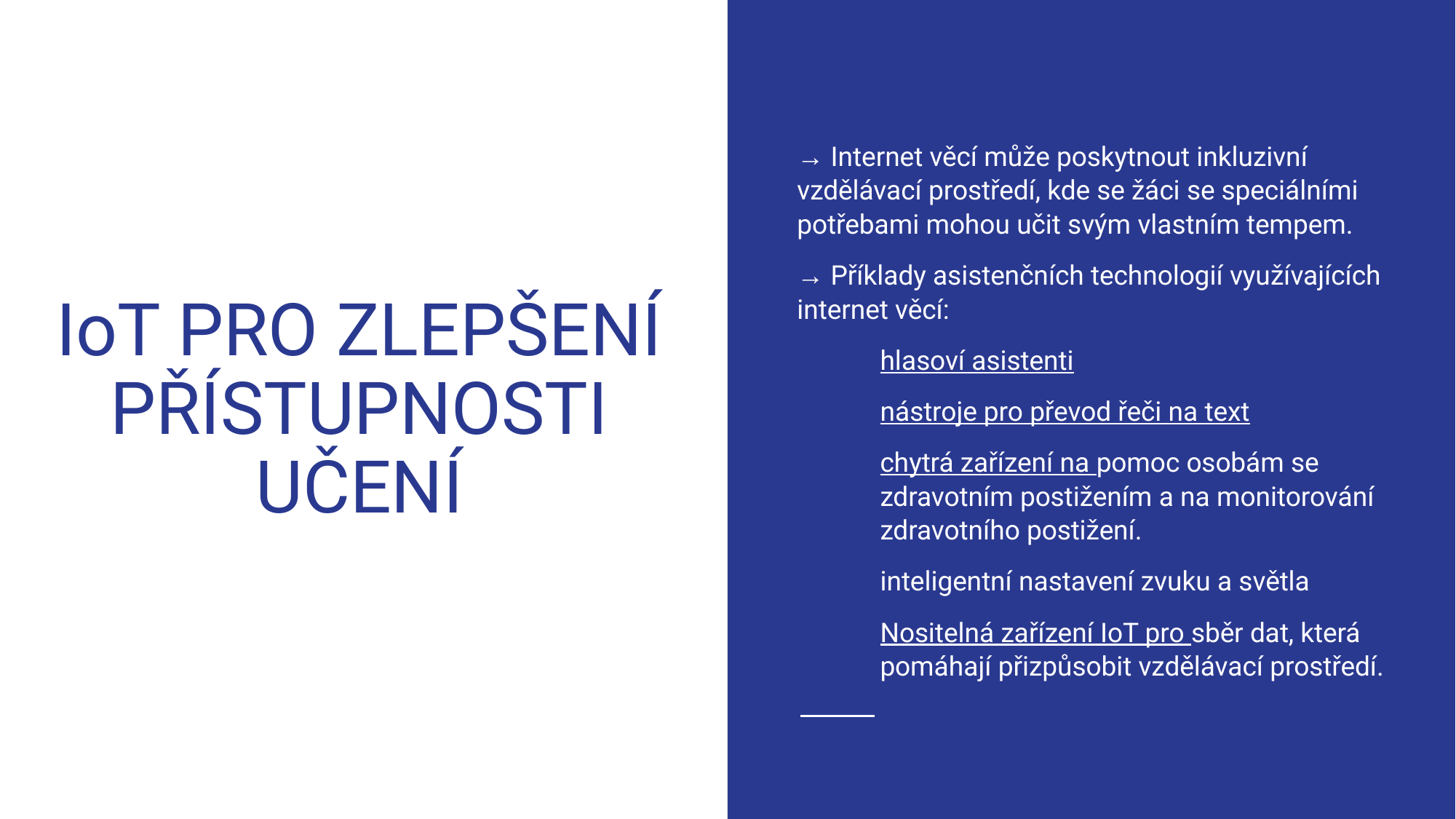

→ Internet věcí může poskytnout inkluzivní vzdělávací prostředí, kde se žáci se speciálními potřebami mohou učit svým vlastním tempem.
→ Příklady asistenčních technologií využívajících internet věcí:
hlasoví asistenti
nástroje pro převod řeči na text
chytrá zařízení na pomoc osobám se zdravotním postižením a na monitorování zdravotního postižení.
inteligentní nastavení zvuku a světla
Nositelná zařízení IoT pro sběr dat, která pomáhají přizpůsobit vzdělávací prostředí.
# IoT PRO ZLEPŠENÍ PŘÍSTUPNOSTI UČENÍ